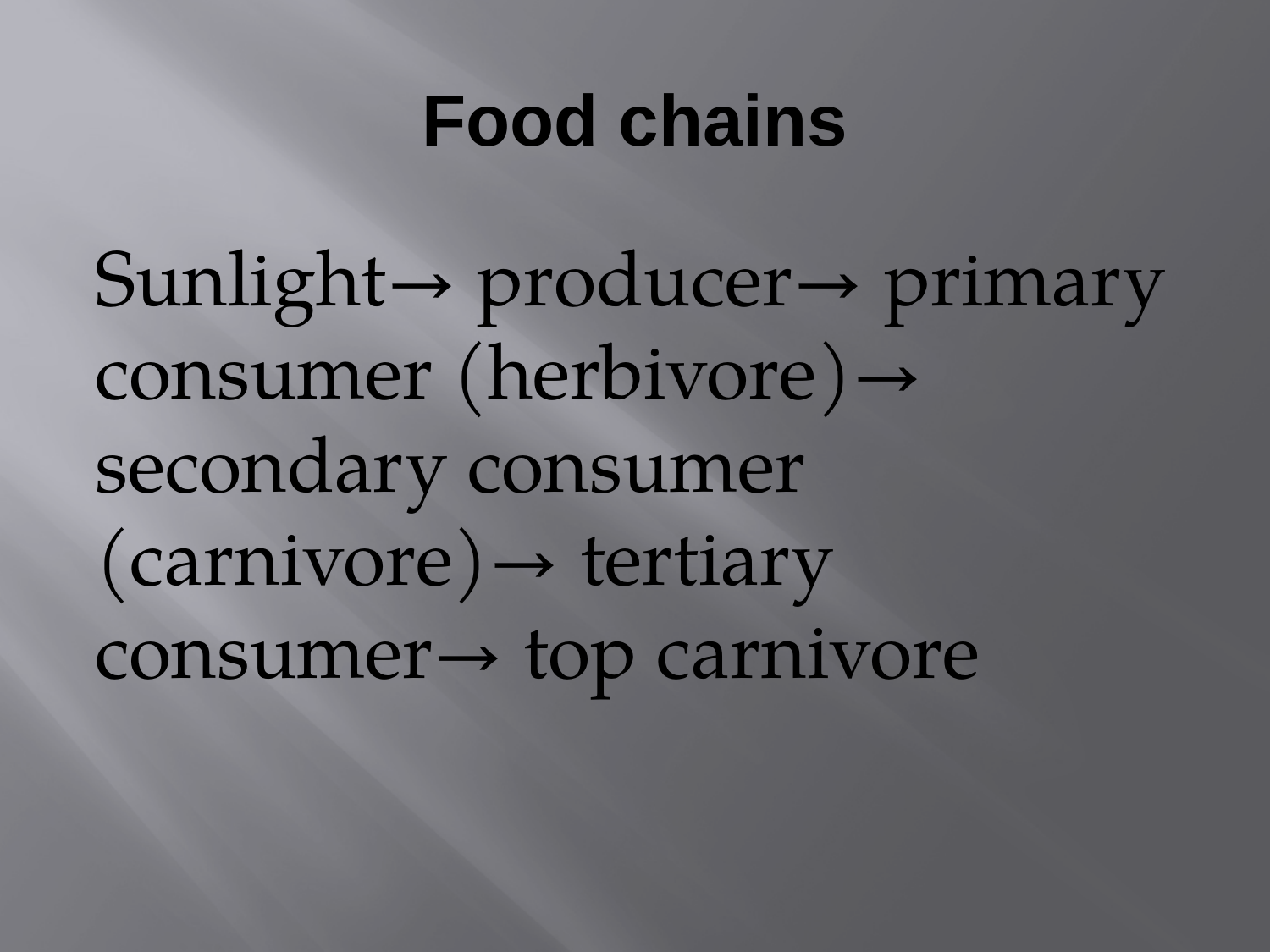

# Food chains
Sunlight→ producer→ primary consumer (herbivore)→ secondary consumer (carnivore)→ tertiary consumer→ top carnivore